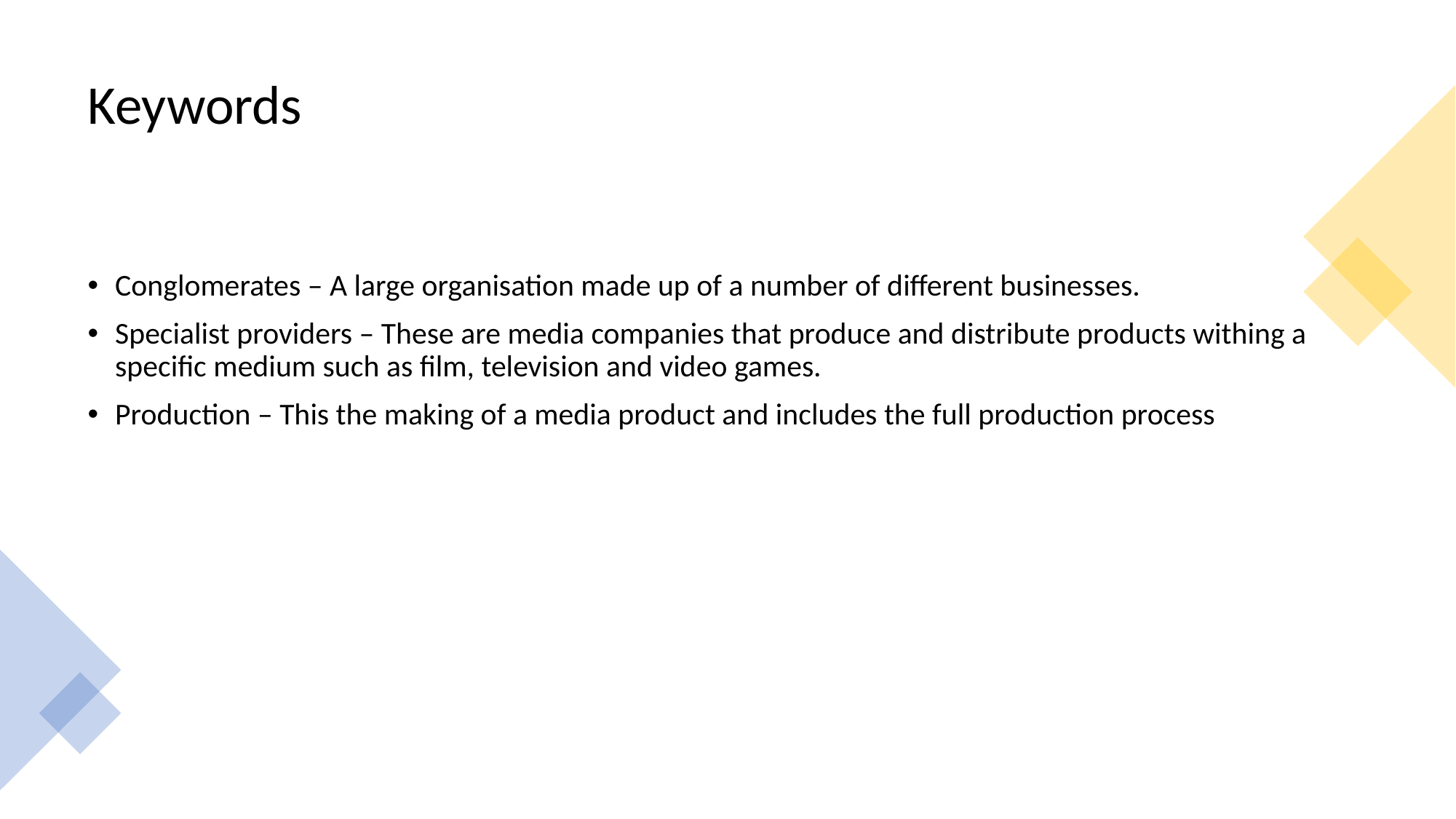

# Keywords

Conglomerates – A large organisation made up of a number of different businesses.
Specialist providers – These are media companies that produce and distribute products withing a specific medium such as film, television and video games.
Production – This the making of a media product and includes the full production process